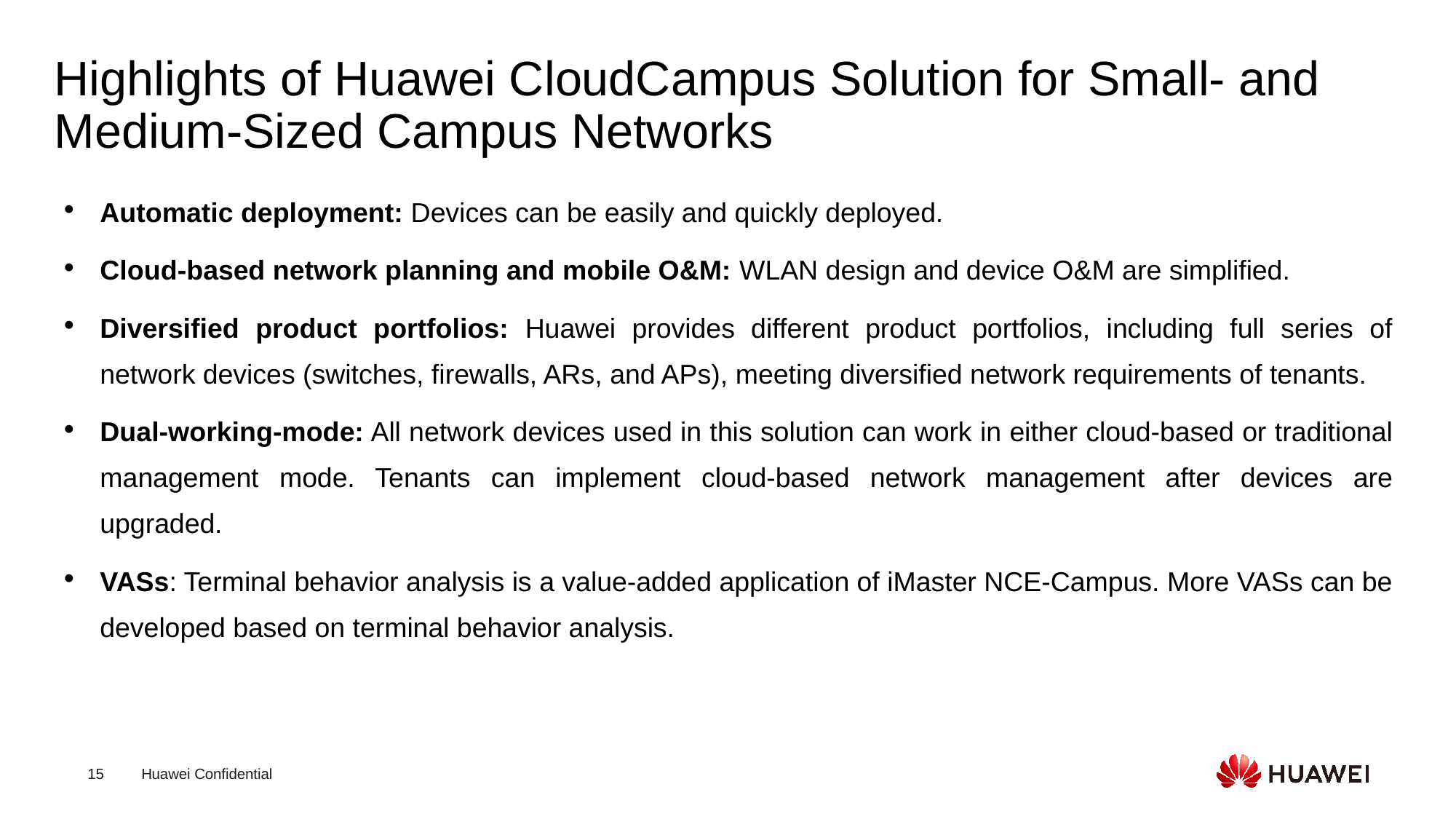

# Highlights of Huawei CloudCampus Solution for Small- and Medium-Sized Campus Networks
Automatic deployment: Devices can be easily and quickly deployed.
Cloud-based network planning and mobile O&M: WLAN design and device O&M are simplified.
Diversified product portfolios: Huawei provides different product portfolios, including full series of network devices (switches, firewalls, ARs, and APs), meeting diversified network requirements of tenants.
Dual-working-mode: All network devices used in this solution can work in either cloud-based or traditional management mode. Tenants can implement cloud-based network management after devices are upgraded.
VASs: Terminal behavior analysis is a value-added application of iMaster NCE-Campus. More VASs can be developed based on terminal behavior analysis.